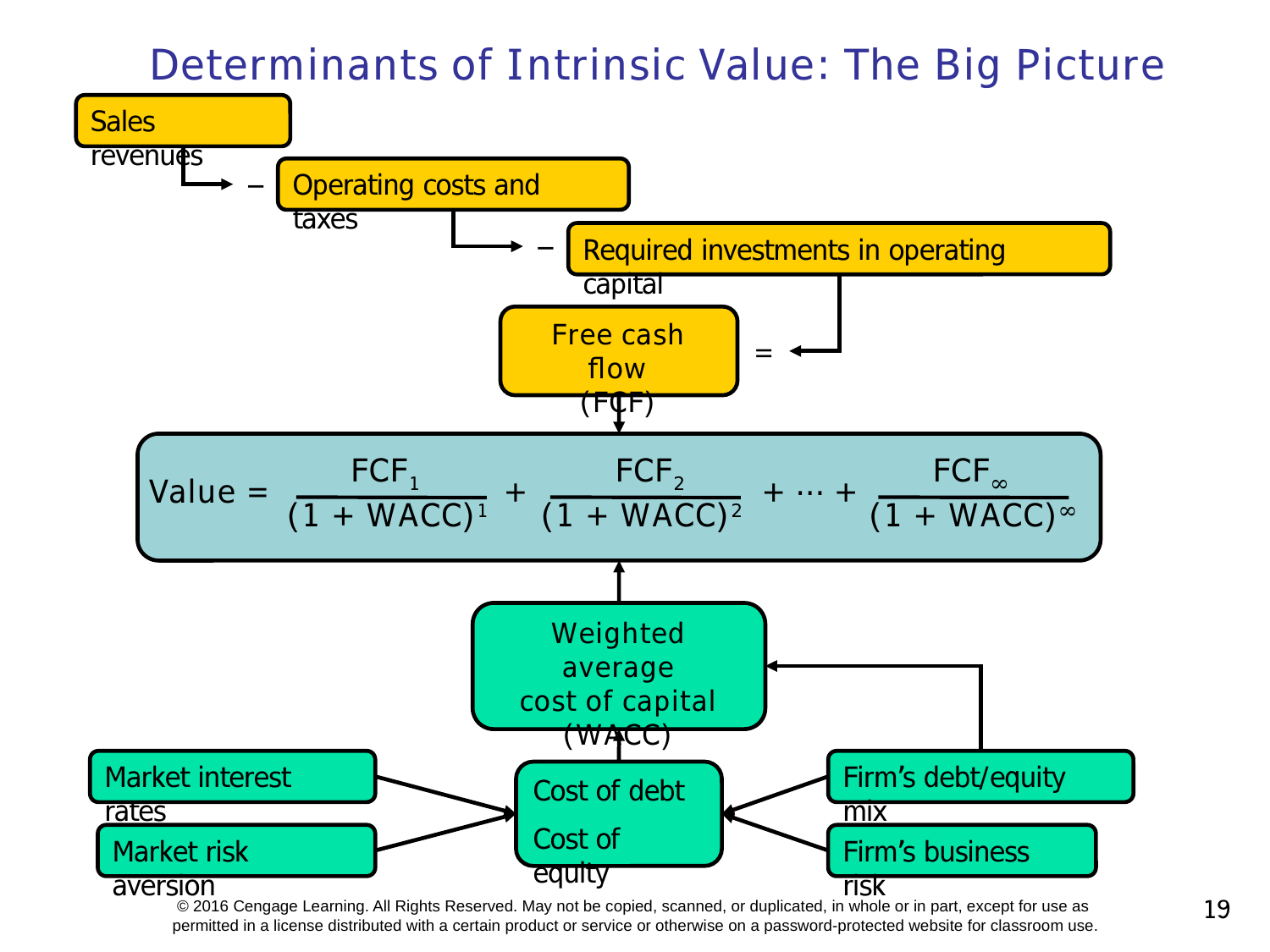

Determinants of Intrinsic Value: The Big Picture
Sales revenues
Operating costs and taxes
−
Required investments in operating capital
−
Free cash flow
(FCF)
=

FCF1
FCF2
FCF∞
...
Value =                         +                         +     +
(1 + WACC)1
(1 + WACC)2
(1 + WACC)∞

Weighted average
cost of capital
(WACC)
Market interest rates
Firm’s debt/equity mix
Cost of debt
Cost of equity
Market risk aversion
Firm’s business risk
19